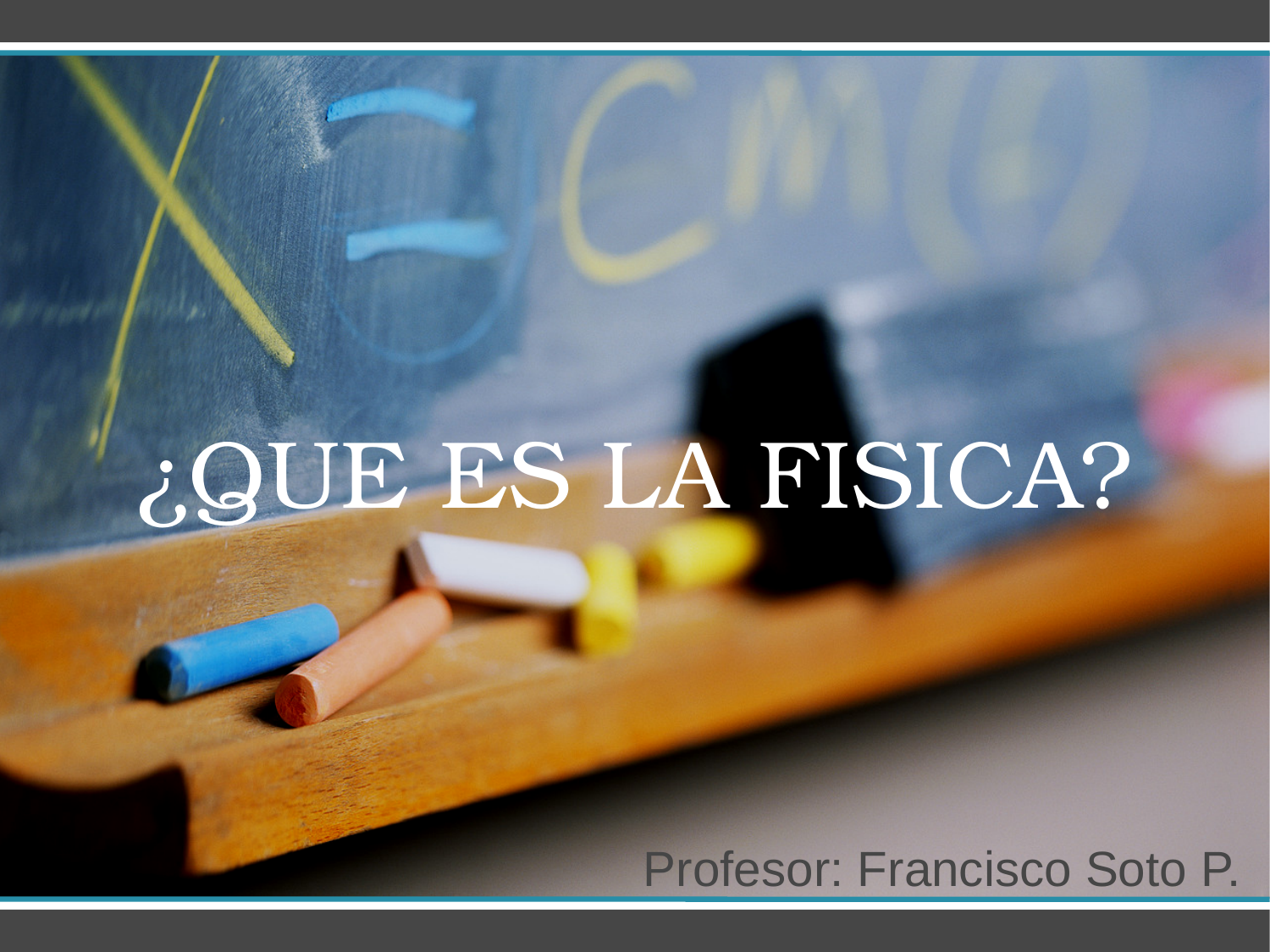

¿QUE ES LA FISICA?
Profesor: Francisco Soto P.